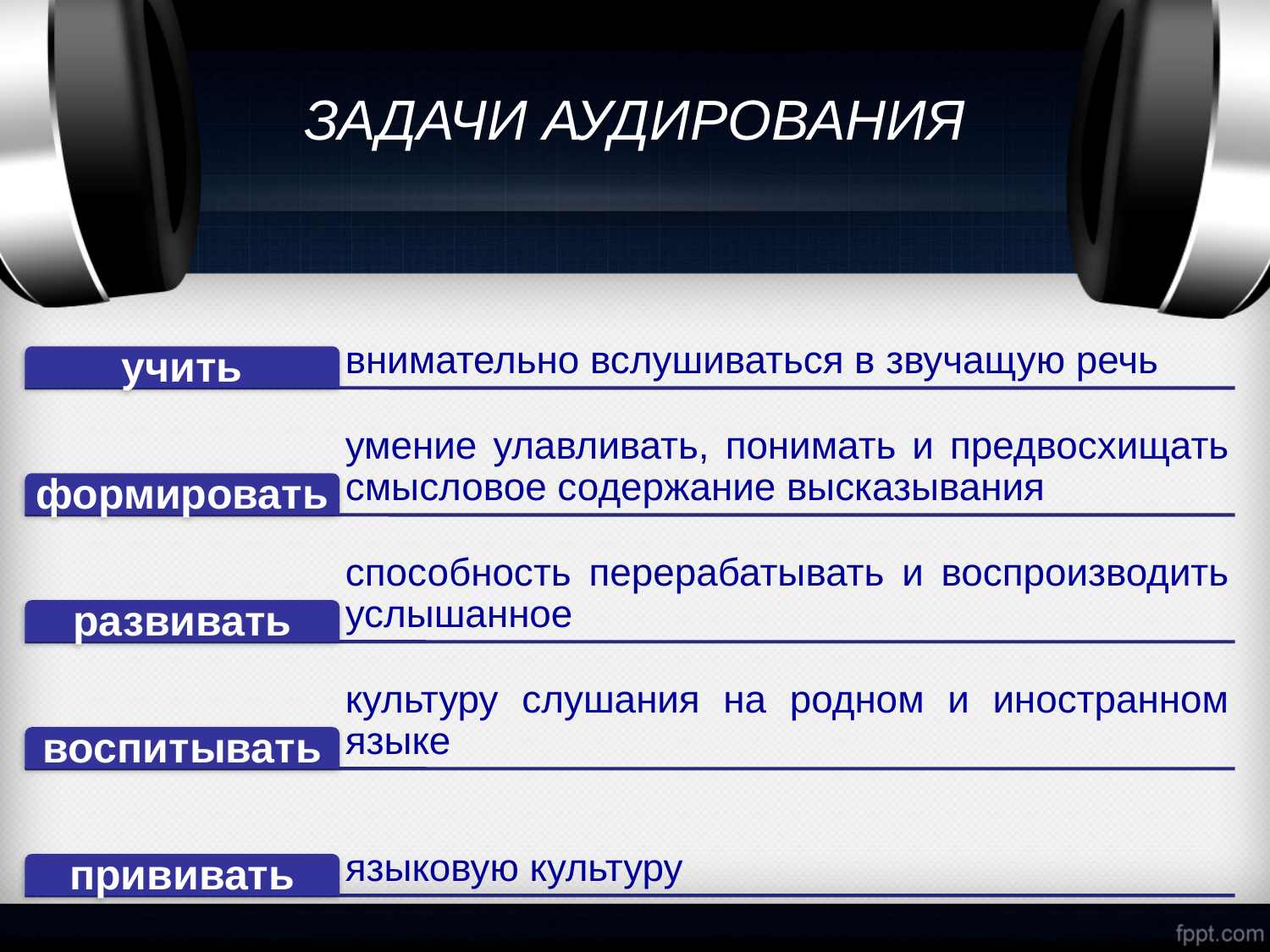

# ЗАДАЧИ АУДИРОВАНИЯ
внимательно вслушиваться в звучащую речь
учить

умение улавливать, понимать и предвосхищать смысловое содержание высказывания
формировать

способность перерабатывать и воспроизводить услышанное
развивать

культуру слушания на родном и иностранном языке
воспитывать

языковую культуру
прививать